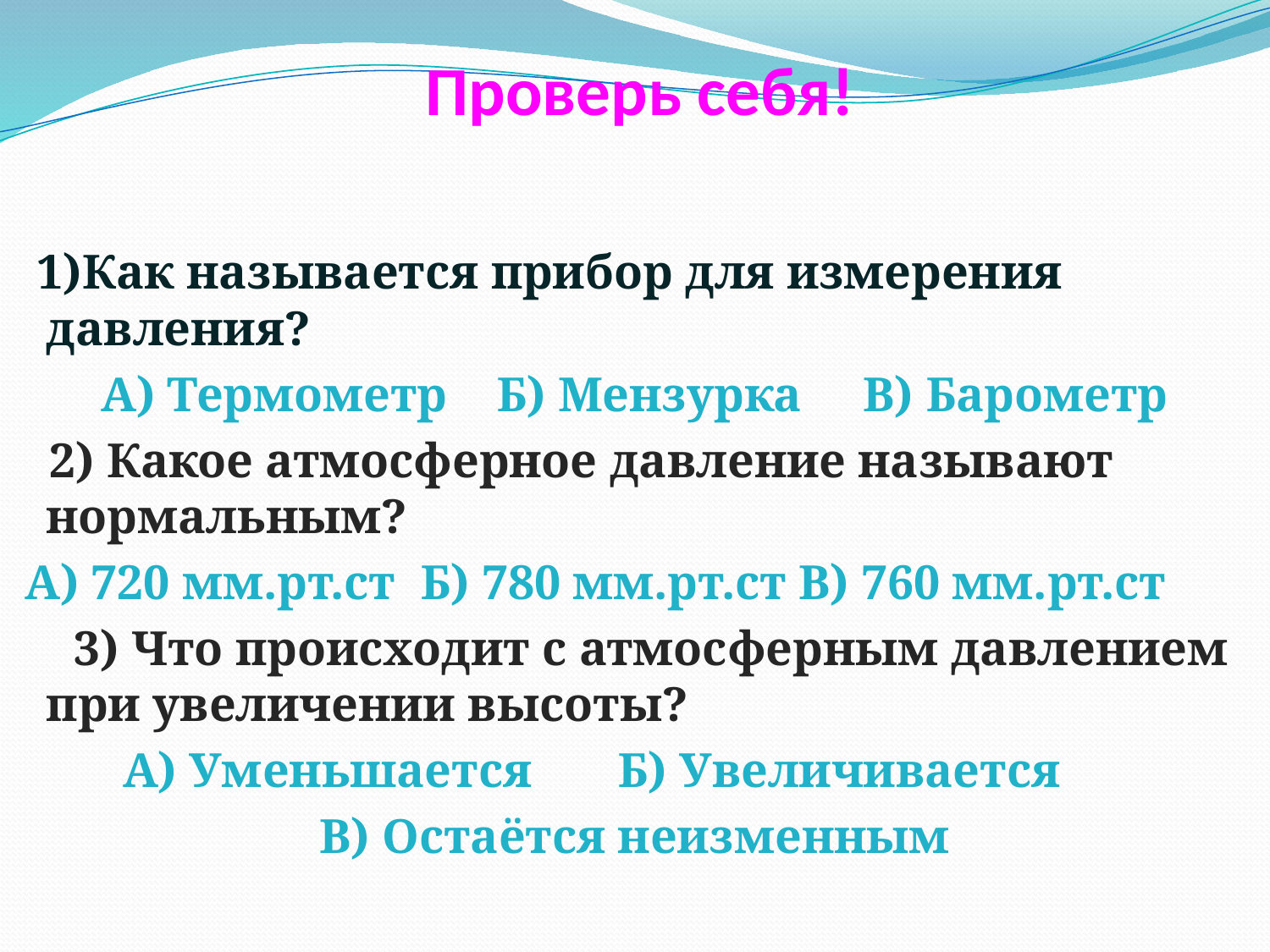

# Проверь себя!
  1)Как называется прибор для измерения давления?
А) Термометр    Б) Мензурка     В) Барометр
   2) Какое атмосферное давление называют нормальным?
 А) 720 мм.рт.ст  Б) 780 мм.рт.ст В) 760 мм.рт.ст
     3) Что происходит с атмосферным давлением при увеличении высоты?
А) Уменьшается       Б) Увеличивается
В) Остаётся неизменным